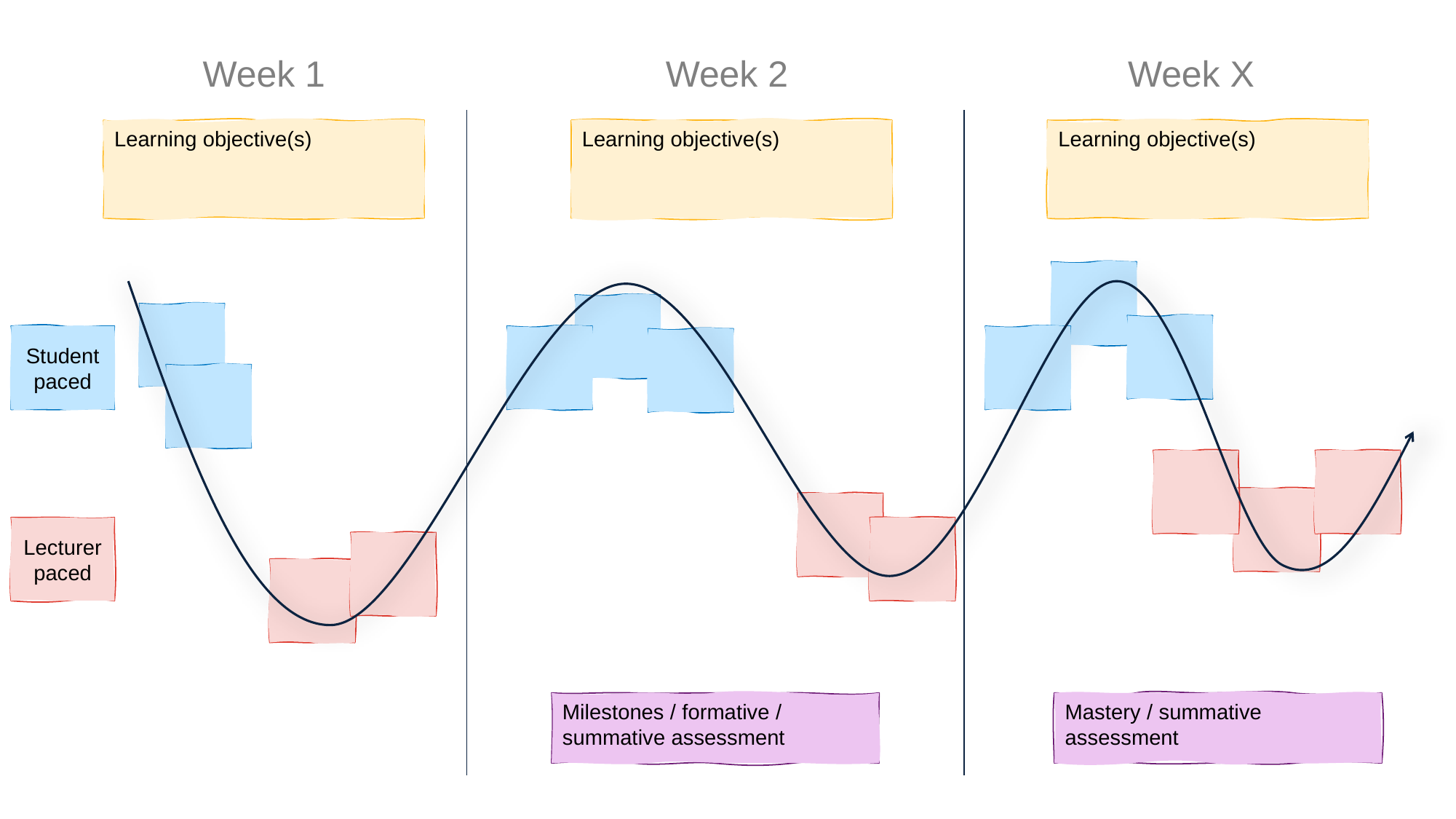

Week 1
Week 2
Week X
Learning objective(s)
Learning objective(s)
Learning objective(s)

Student paced

Lecturer paced

Milestones / formative / summative assessment
Mastery / summative assessment